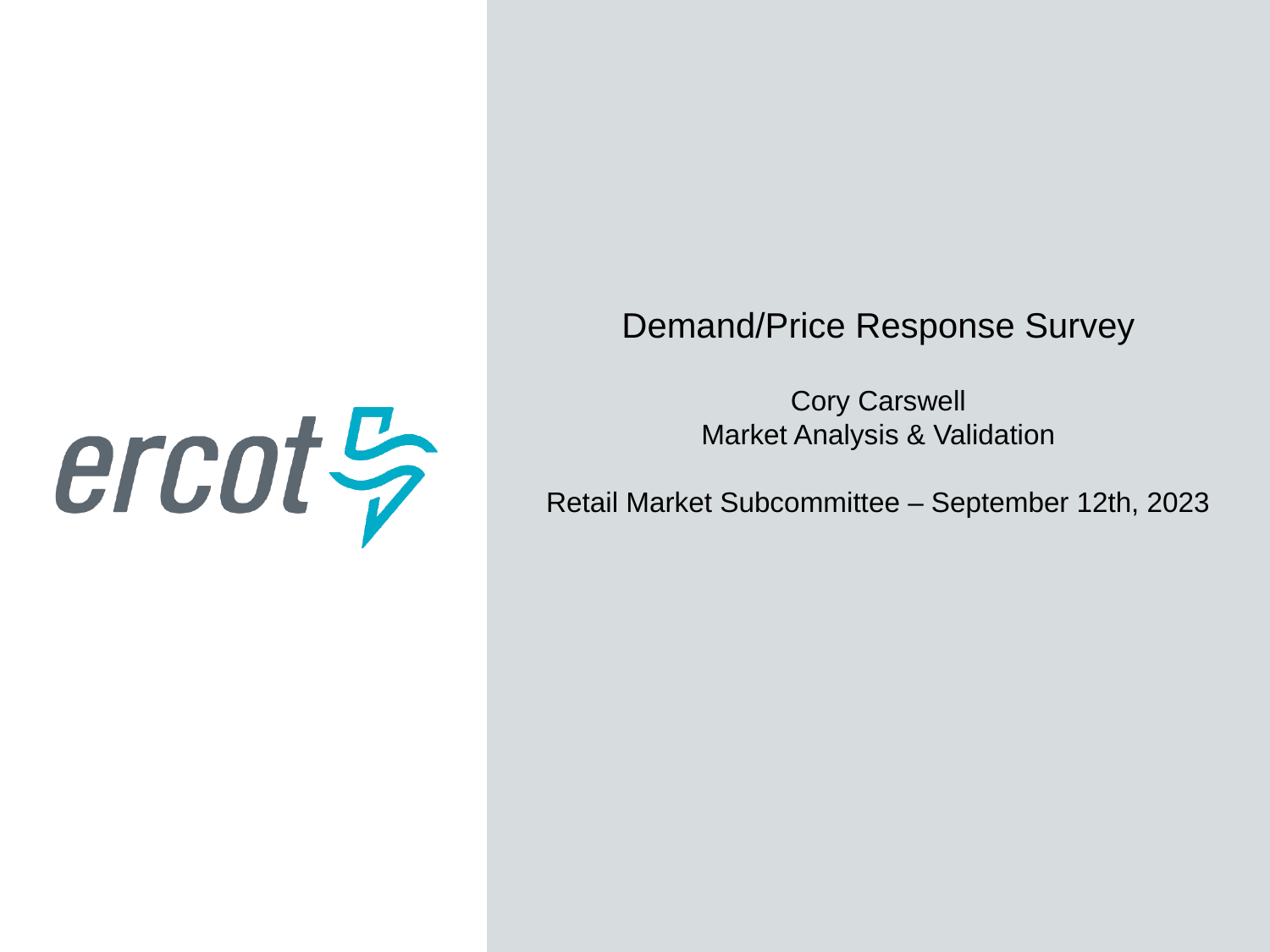

Demand/Price Response Survey

Cory Carswell
Market Analysis & Validation
Retail Market Subcommittee – September 12th, 2023